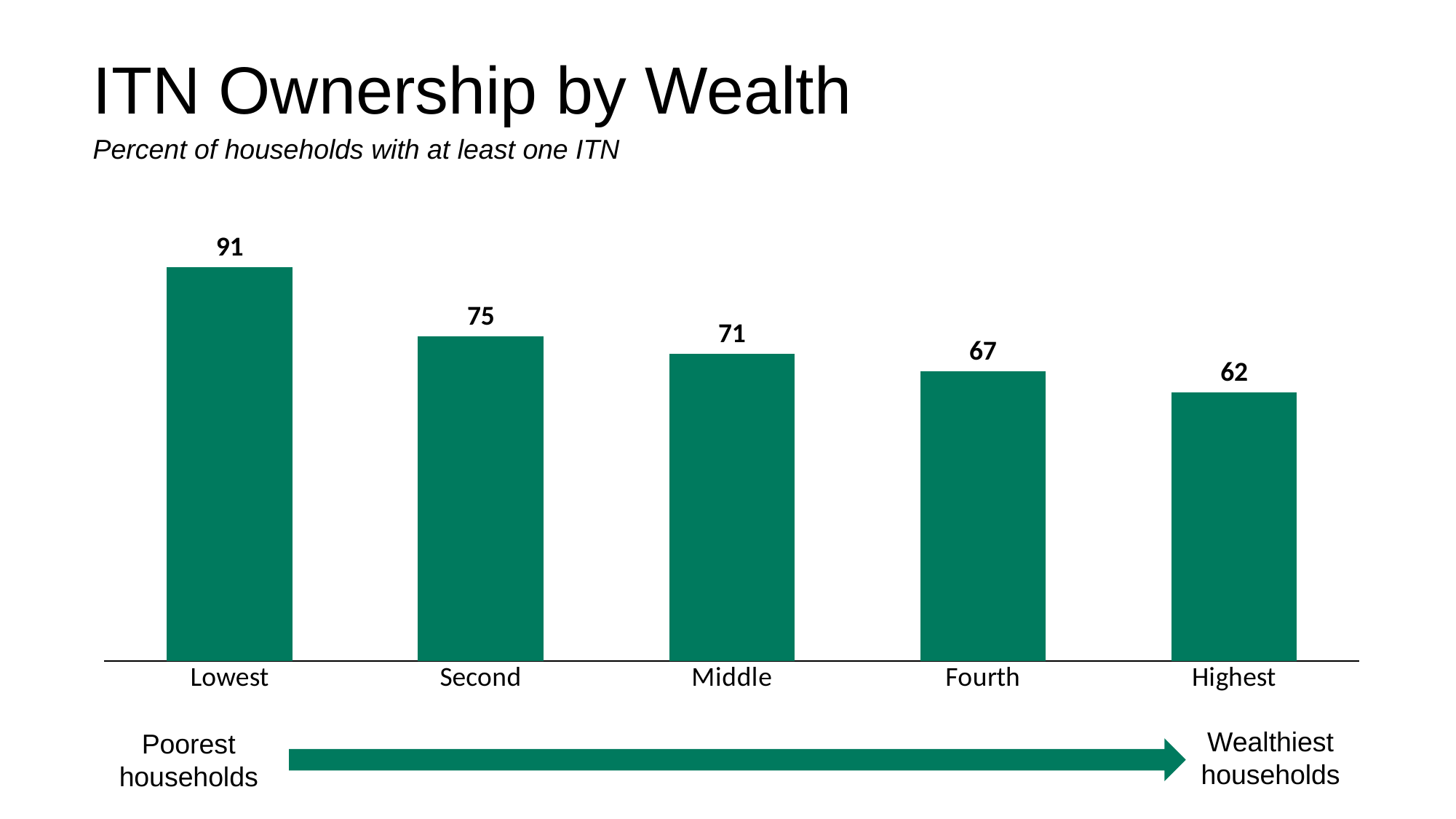

# ITN Ownership by Wealth
Percent of households with at least one ITN

### Chart

| Category | Series 1 |
|---|---|
| Lowest | 91.0 |
| Second | 75.0 |
| Middle | 71.0 |
| Fourth | 67.0 |
| Highest | 62.0 |
Wealthiest households
Poorest households